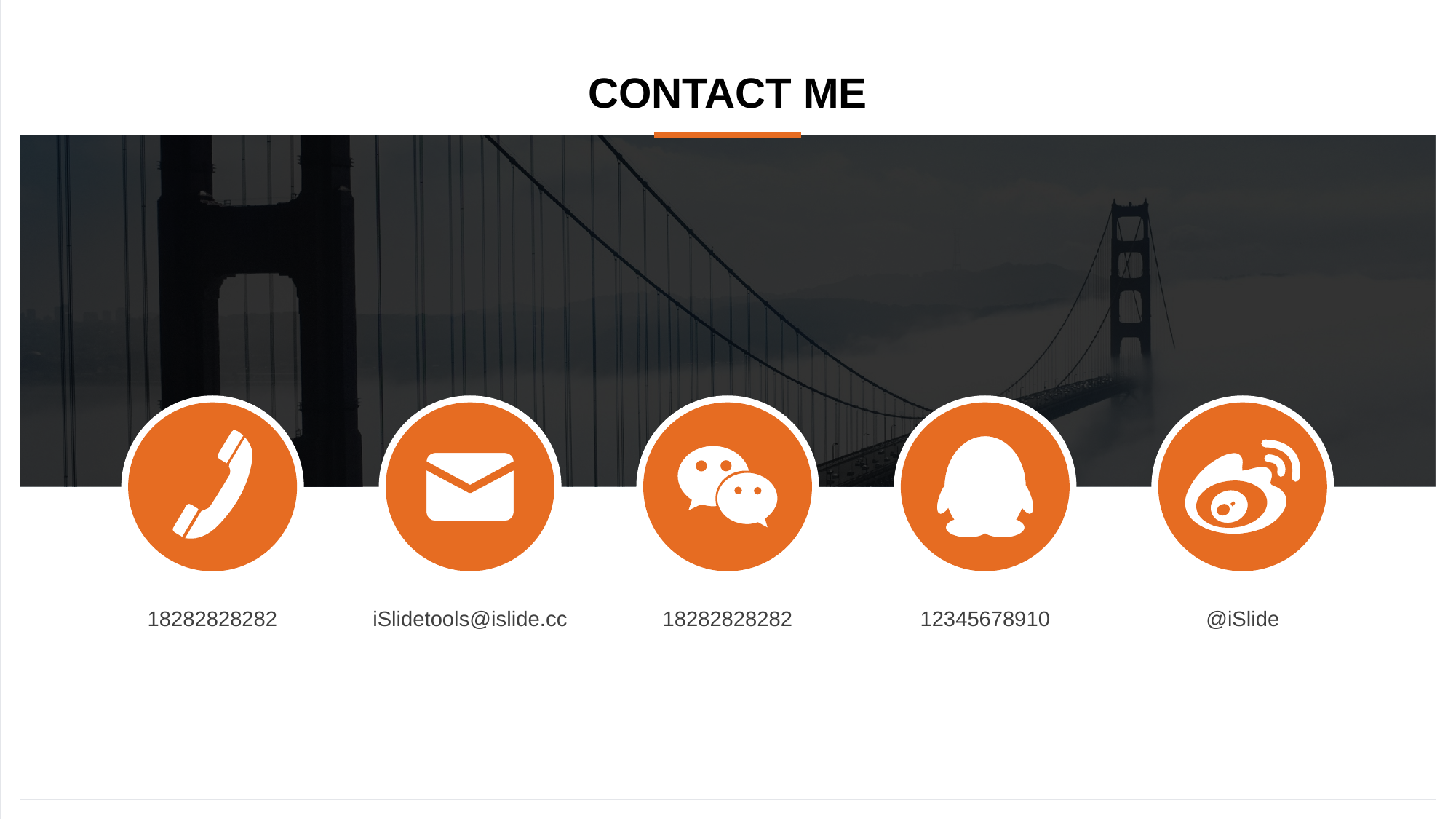

# CONTACT ME

18282828282
iSlidetools@islide.cc
18282828282
12345678910
@iSlide